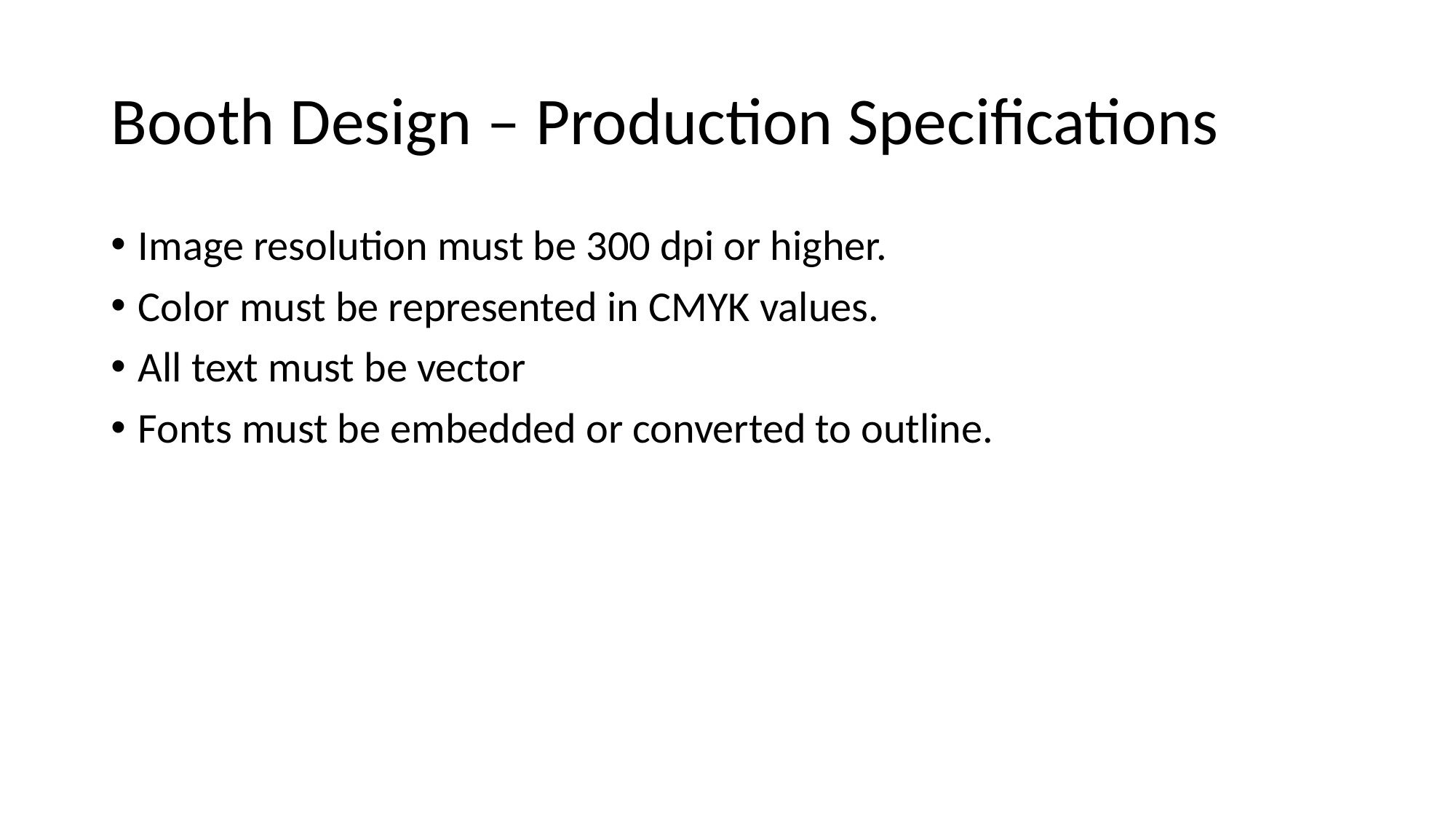

# Booth Design – Production Specifications
Image resolution must be 300 dpi or higher.
Color must be represented in CMYK values.
All text must be vector
Fonts must be embedded or converted to outline.